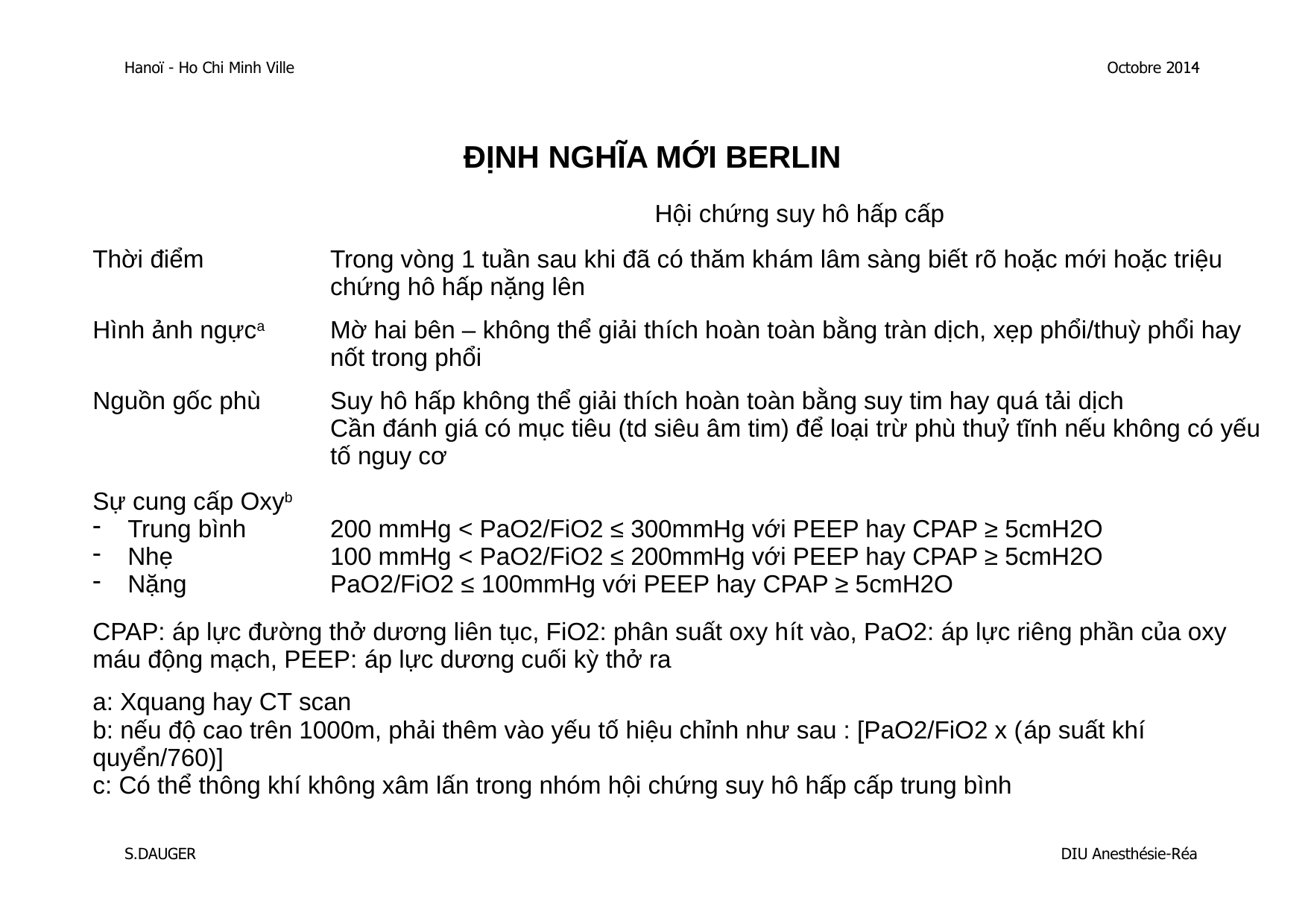

Hanoï - Ho Chi Minh Ville

Octobre 2014

ĐỊNH NGHĨA MỚI BERLIN
|  | Hội chứng suy hô hấp cấp |
| --- | --- |
| Thời điểm | Trong vòng 1 tuần sau khi đã có thăm khám lâm sàng biết rõ hoặc mới hoặc triệu chứng hô hấp nặng lên |
| Hình ảnh ngựca | Mờ hai bên – không thể giải thích hoàn toàn bằng tràn dịch, xẹp phổi/thuỳ phổi hay nốt trong phổi |
| Nguồn gốc phù | Suy hô hấp không thể giải thích hoàn toàn bằng suy tim hay quá tải dịch Cần đánh giá có mục tiêu (td siêu âm tim) để loại trừ phù thuỷ tĩnh nếu không có yếu tố nguy cơ |
| Sự cung cấp Oxyb Trung bình Nhẹ Nặng | 200 mmHg < PaO2/FiO2 ≤ 300mmHg với PEEP hay CPAP ≥ 5cmH2O 100 mmHg < PaO2/FiO2 ≤ 200mmHg với PEEP hay CPAP ≥ 5cmH2O PaO2/FiO2 ≤ 100mmHg với PEEP hay CPAP ≥ 5cmH2O |
| CPAP: áp lực đường thở dương liên tục, FiO2: phân suất oxy hít vào, PaO2: áp lực riêng phần của oxy máu động mạch, PEEP: áp lực dương cuối kỳ thở ra |  |
| a: Xquang hay CT scan b: nếu độ cao trên 1000m, phải thêm vào yếu tố hiệu chỉnh như sau : [PaO2/FiO2 x (áp suất khí quyển/760)] c: Có thể thông khí không xâm lấn trong nhóm hội chứng suy hô hấp cấp trung bình |  |
S.DAUGER

DIU Anesthésie-Réa